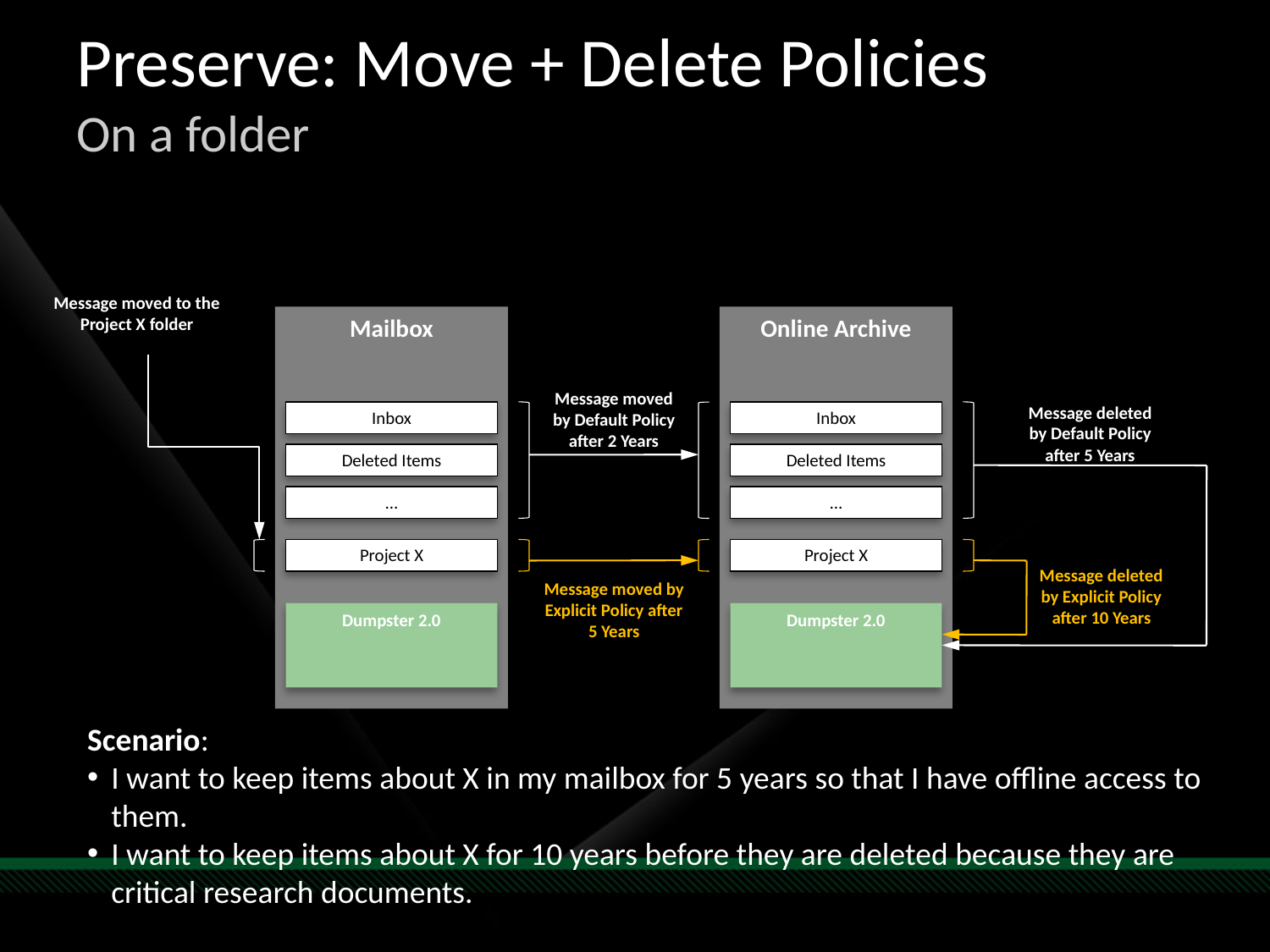

Preserve: Move + Delete Policies
On a folder
Message moved to the Project X folder
Mailbox
Online Archive
 2-10 yrs of E-mail
 Size 10-30GB
 Online Only
 1-2 yrs of E-mail
 Size 2-10GB
 Online and Offline
Message moved
by Default Policy after 2 Years
Message deleted by Default Policy after 5 Years
Inbox
Inbox

Deleted Items
Deleted Items
…
…

Project X

Project X

Message deleted by Explicit Policy after 10 Years
Message moved by Explicit Policy after 5 Years
Dumpster 2.0
Dumpster 2.0
Recoverable Items
Recoverable Items
Scenario:
I want to keep items about X in my mailbox for 5 years so that I have offline access to them.
I want to keep items about X for 10 years before they are deleted because they are critical research documents.